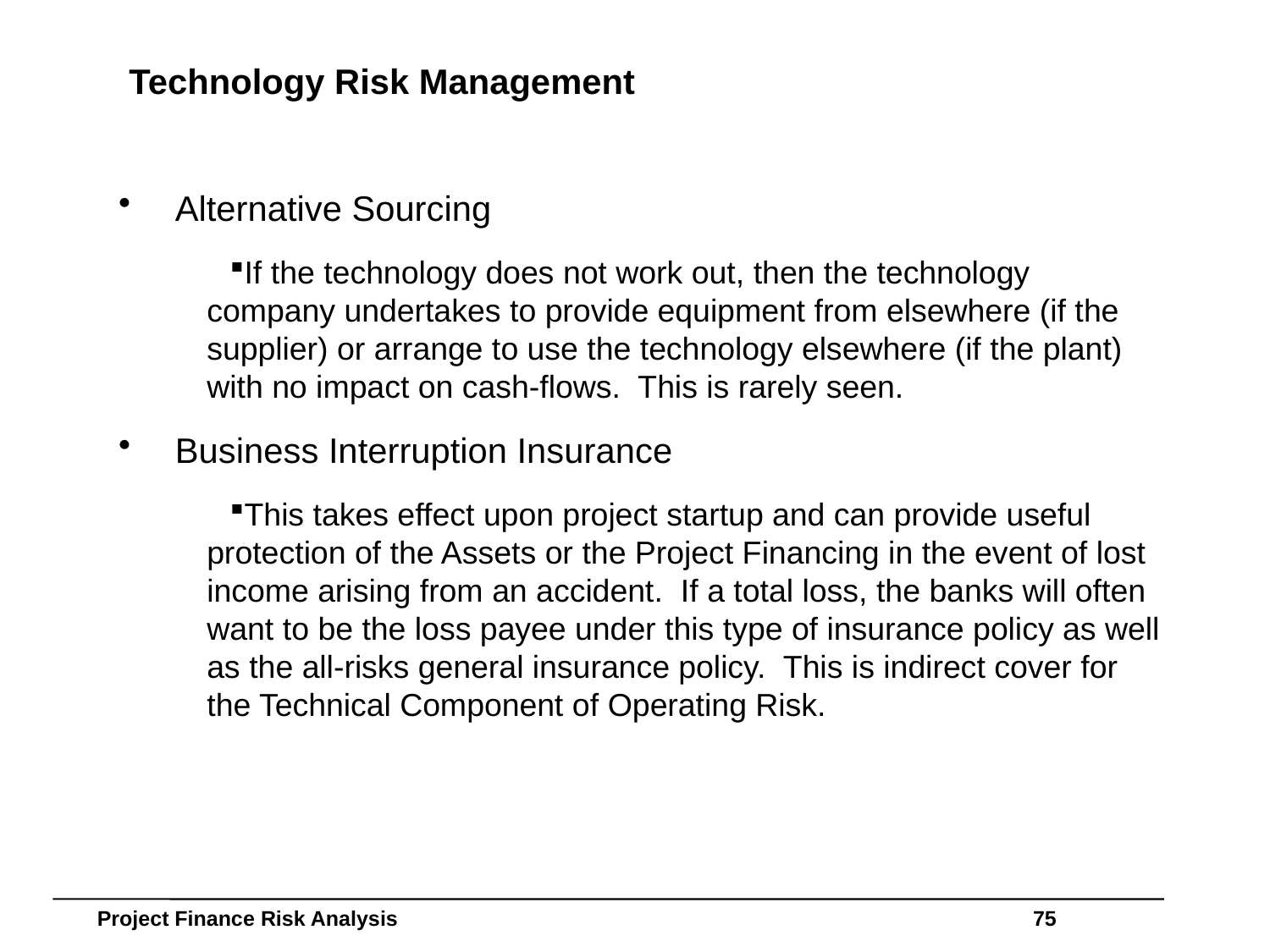

# Technology Risk Management
Alternative Sourcing
If the technology does not work out, then the technology company undertakes to provide equipment from elsewhere (if the supplier) or arrange to use the technology elsewhere (if the plant) with no impact on cash-flows.  This is rarely seen.
Business Interruption Insurance
This takes effect upon project startup and can provide useful protection of the Assets or the Project Financing in the event of lost income arising from an accident.  If a total loss, the banks will often want to be the loss payee under this type of insurance policy as well as the all-risks general insurance policy.  This is indirect cover for the Technical Component of Operating Risk.